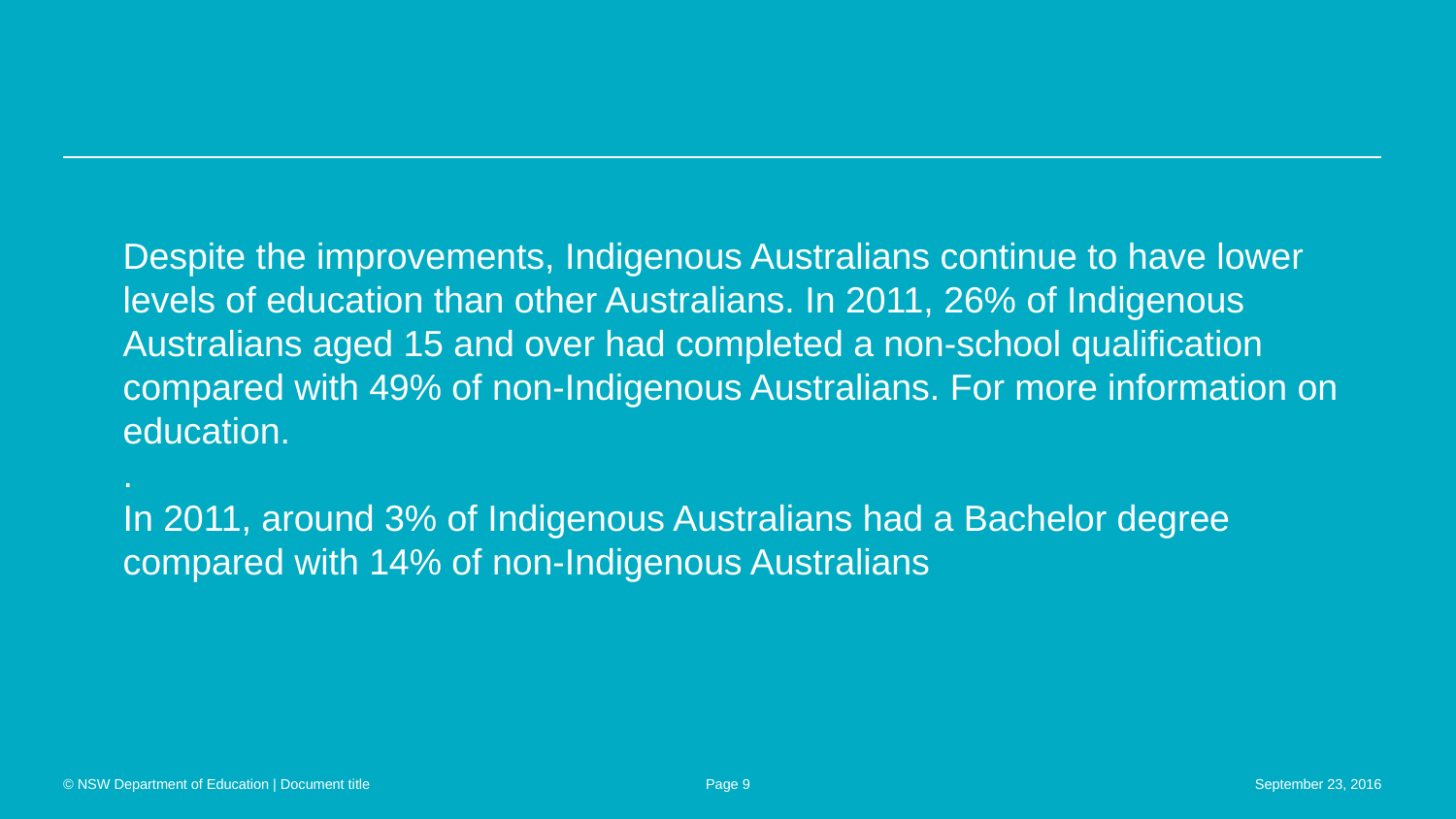

#
Despite the improvements, Indigenous Australians continue to have lower levels of education than other Australians. In 2011, 26% of Indigenous Australians aged 15 and over had completed a non-school qualification compared with 49% of non-Indigenous Australians. For more information on education.
.
In 2011, around 3% of Indigenous Australians had a Bachelor degree compared with 14% of non-Indigenous Australians
© NSW Department of Education | Document title
Page 9
September 23, 2016